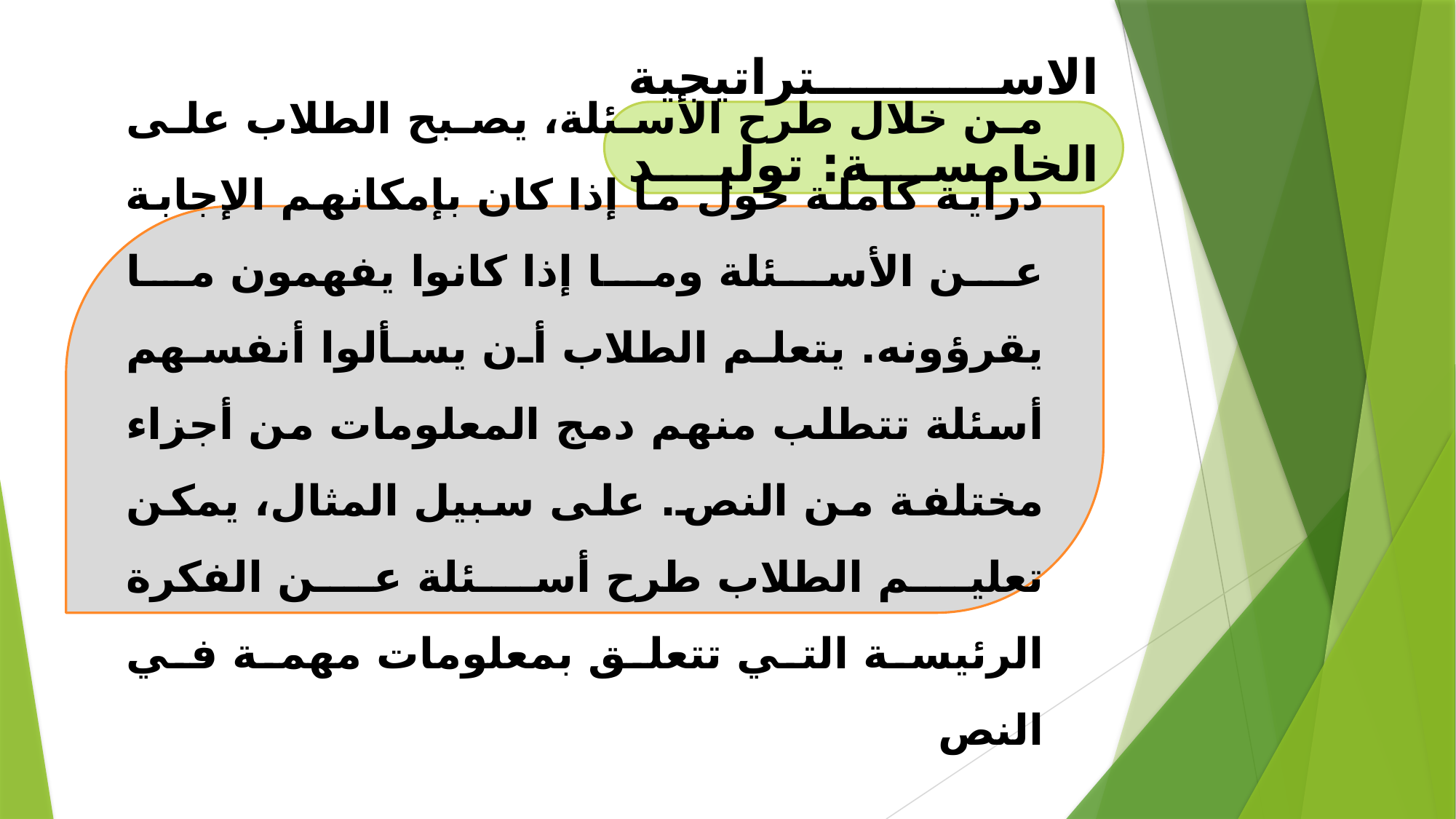

الاستراتيجية الخامسة: توليد الأسئلة
من خلال طرح الأسئلة، يصبح الطلاب على دراية كاملة حول ما إذا كان بإمكانهم الإجابة عن الأسئلة وما إذا كانوا يفهمون ما يقرؤونه. يتعلم الطلاب أن يسألوا أنفسهم أسئلة تتطلب منهم دمج المعلومات من أجزاء مختلفة من النص. على سبيل المثال، يمكن تعليم الطلاب طرح أسئلة عن الفكرة الرئيسة التي تتعلق بمعلومات مهمة في النص